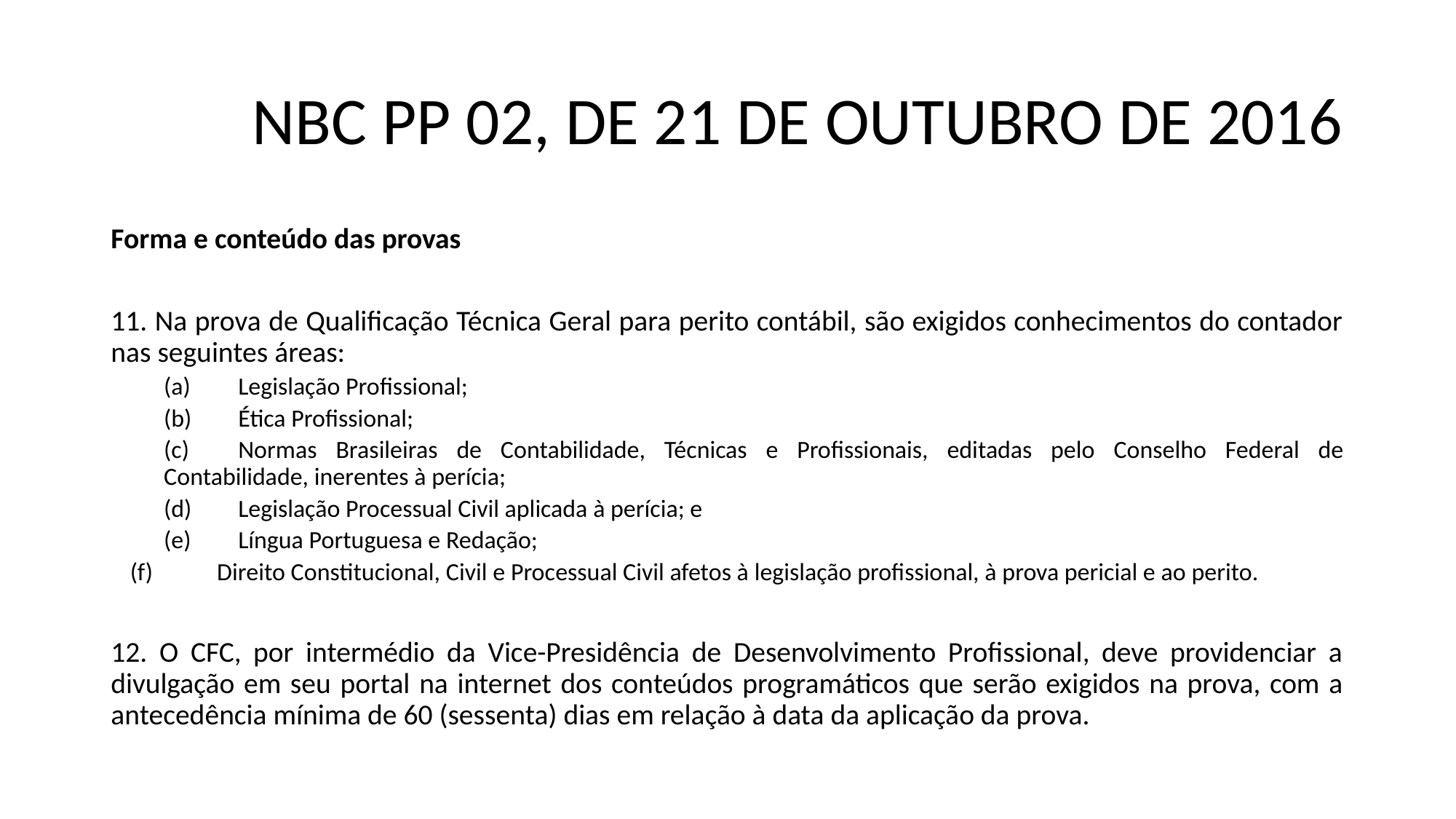

# NBC PP 02, DE 21 DE OUTUBRO DE 2016
Forma e conteúdo das provas

11. Na prova de Qualificação Técnica Geral para perito contábil, são exigidos conhecimentos do contador nas seguintes áreas:
(a)	Legislação Profissional;
(b)	Ética Profissional;
(c)	Normas Brasileiras de Contabilidade, Técnicas e Profissionais, editadas pelo Conselho Federal de Contabilidade, inerentes à perícia;
(d)	Legislação Processual Civil aplicada à perícia; e
(e)	Língua Portuguesa e Redação;
Direito Constitucional, Civil e Processual Civil afetos à legislação profissional, à prova pericial e ao perito.

12. O CFC, por intermédio da Vice-Presidência de Desenvolvimento Profissional, deve providenciar a divulgação em seu portal na internet dos conteúdos programáticos que serão exigidos na prova, com a antecedência mínima de 60 (sessenta) dias em relação à data da aplicação da prova.